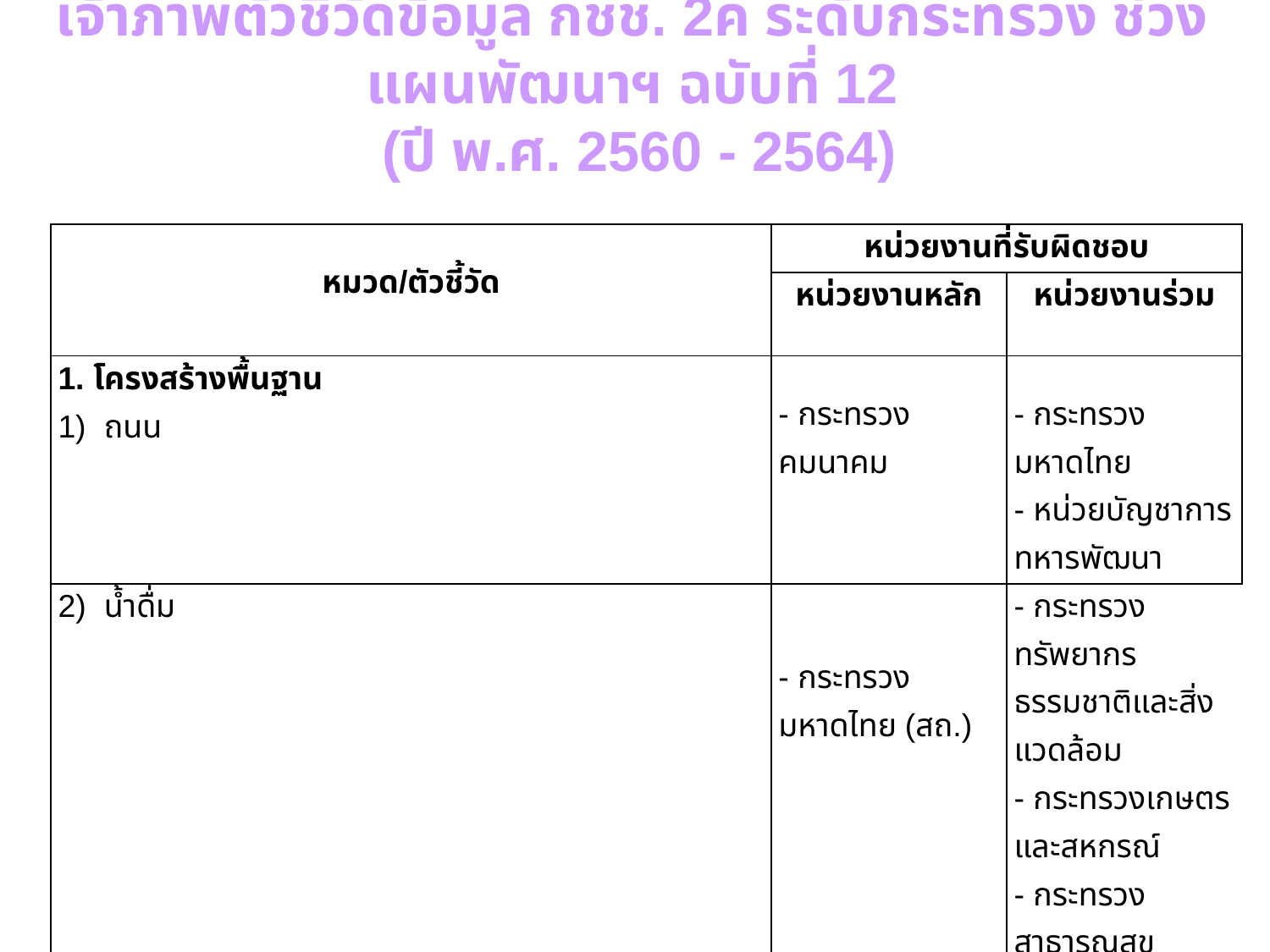

เจ้าภาพตัวชี้วัดข้อมูล กชช. 2ค ระดับกระทรวง ช่วงแผนพัฒนาฯ ฉบับที่ 12
 (ปี พ.ศ. 2560 - 2564)
| หมวด/ตัวชี้วัด | หน่วยงานที่รับผิดชอบ |  |
| --- | --- | --- |
|  | หน่วยงานหลัก | หน่วยงานร่วม |
| 1. โครงสร้างพื้นฐาน 1) ถนน | - กระทรวงคมนาคม | - กระทรวงมหาดไทย - หน่วยบัญชาการทหารพัฒนา |
| 2) น้ำดื่ม | - กระทรวงมหาดไทย (สถ.) | - กระทรวงทรัพยากร ธรรมชาติและสิ่งแวดล้อม - กระทรวงเกษตรและสหกรณ์ - กระทรวงสาธารณสุข - หน่วยบัญชาการทหารพัฒนา |